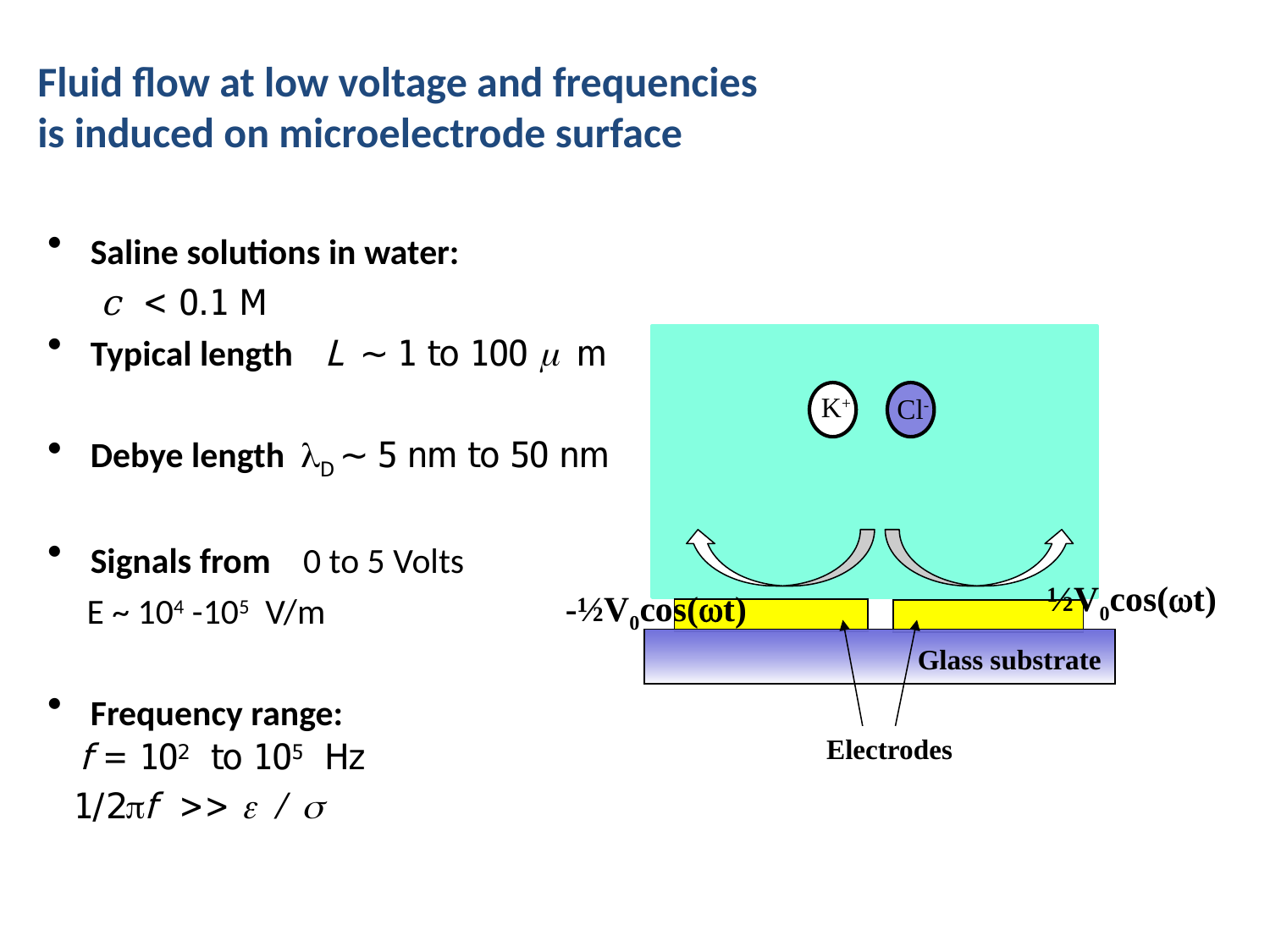

# Fluid flow at low voltage and frequencies is induced on microelectrode surface
 Saline solutions in water:
    c  < 0.1 M
 Typical length    L ~ 1 to 100 μ m

 Debye length  λD ~ 5 nm to 50 nm

 Signals from    0 to 5 Volts
   E ~ 104 -105  V/m

 Frequency range:
   f = 102  to 105  Hz
  1/2πf  >> ε / σ

K+
Cl-

½V0cos(ωt)
-½V0cos(ωt)

Glass substrate
Electrodes